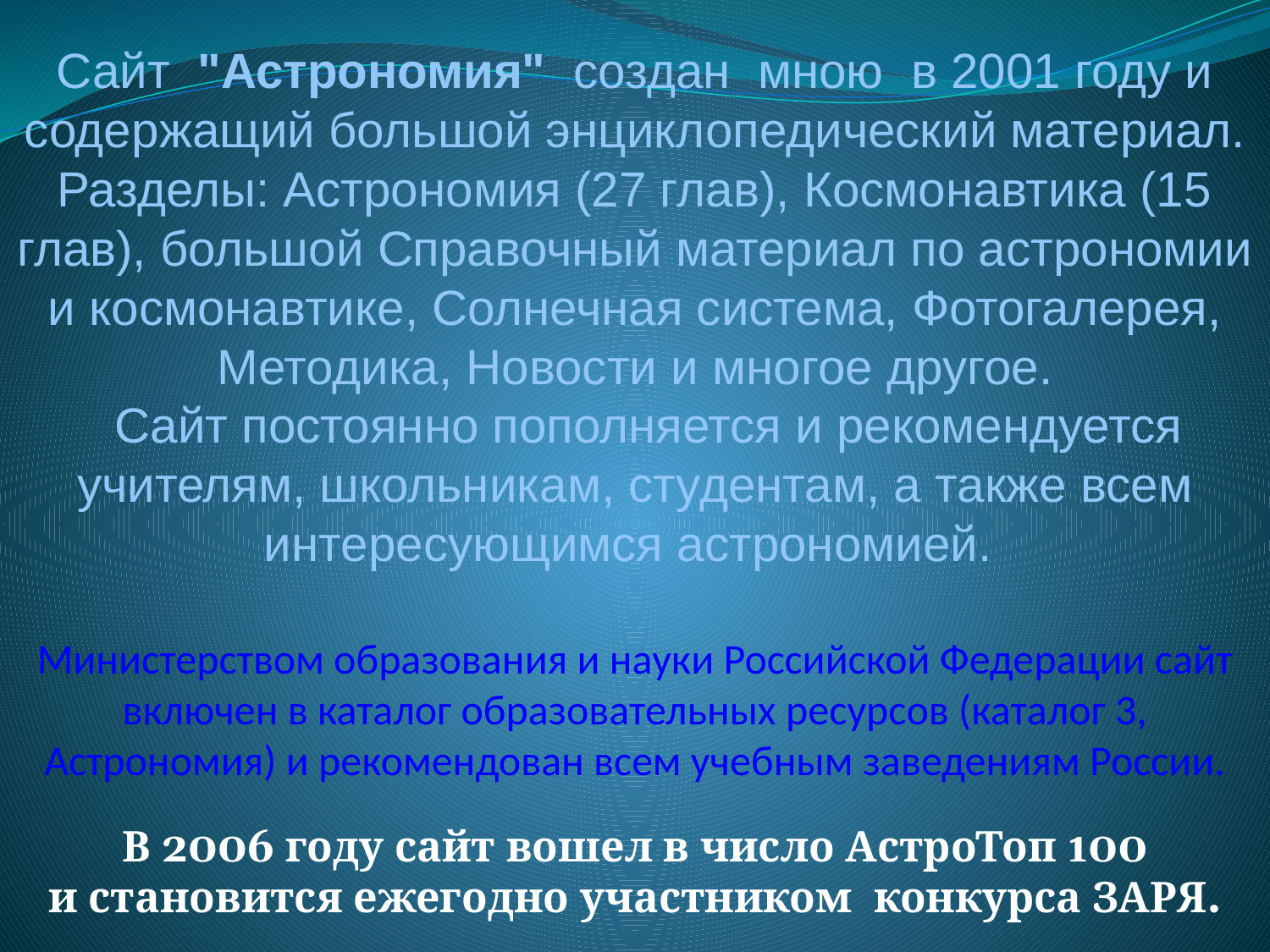

Сайт  "Астрономия"  создан  мною  в 2001 году и содержащий большой энциклопедический материал. Разделы: Астрономия (27 глав), Космонавтика (15 глав), большой Справочный материал по астрономии и космонавтике, Солнечная система, Фотогалерея, Методика, Новости и многое другое.
  Сайт постоянно пополняется и рекомендуется учителям, школьникам, студентам, а также всем интересующимся астрономией.
Министерством образования и науки Российской Федерации сайт включен в каталог образовательных ресурсов (каталог 3, Астрономия) и рекомендован всем учебным заведениям России.
В 2006 году сайт вошел в число АстроТоп 100
и становится ежегодно участником  конкурса ЗАРЯ.